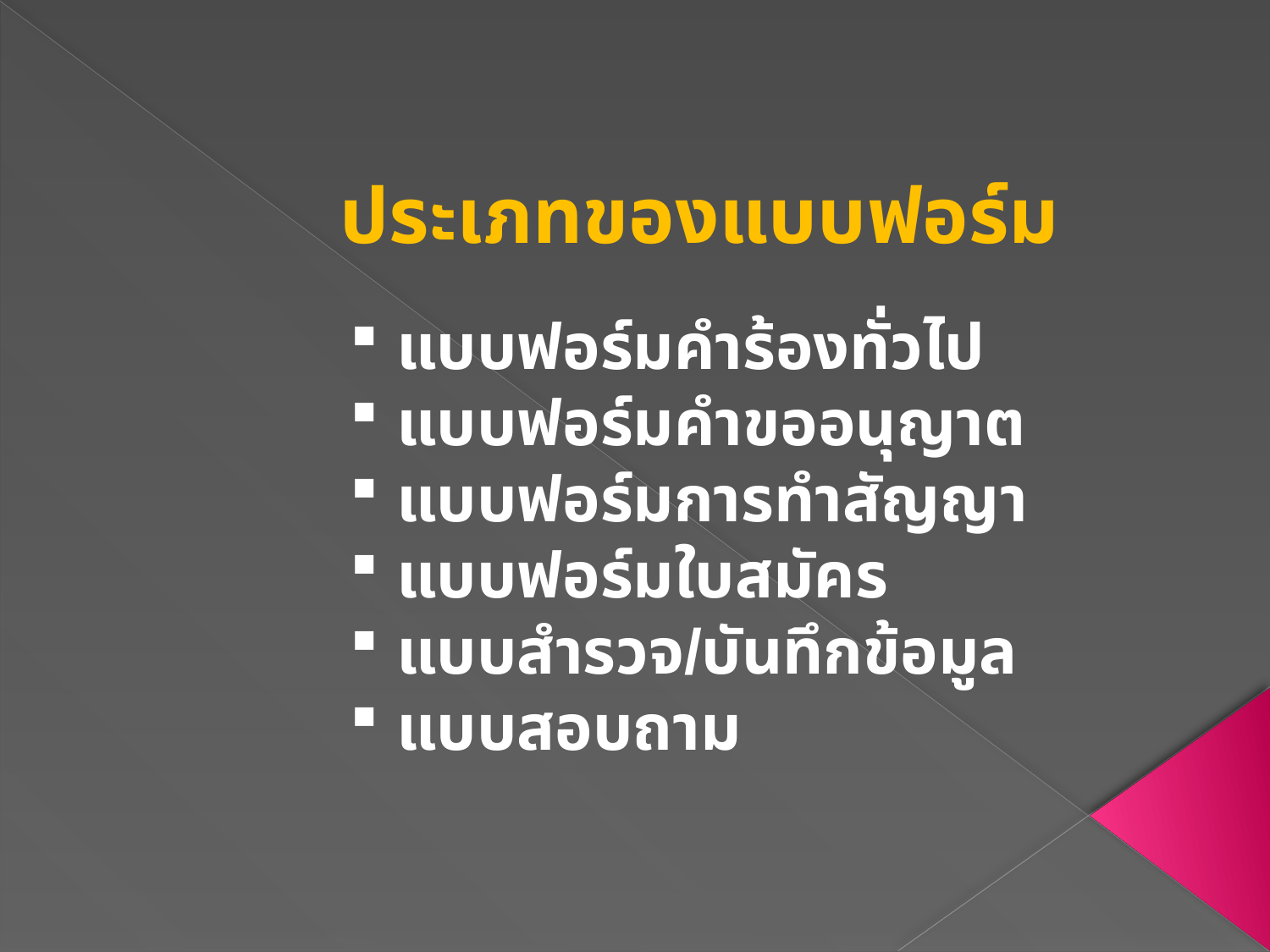

ประเภทของแบบฟอร์ม
 แบบฟอร์มคำร้องทั่วไป
 แบบฟอร์มคำขออนุญาต
 แบบฟอร์มการทำสัญญา
 แบบฟอร์มใบสมัคร
 แบบสำรวจ/บันทึกข้อมูล
 แบบสอบถาม